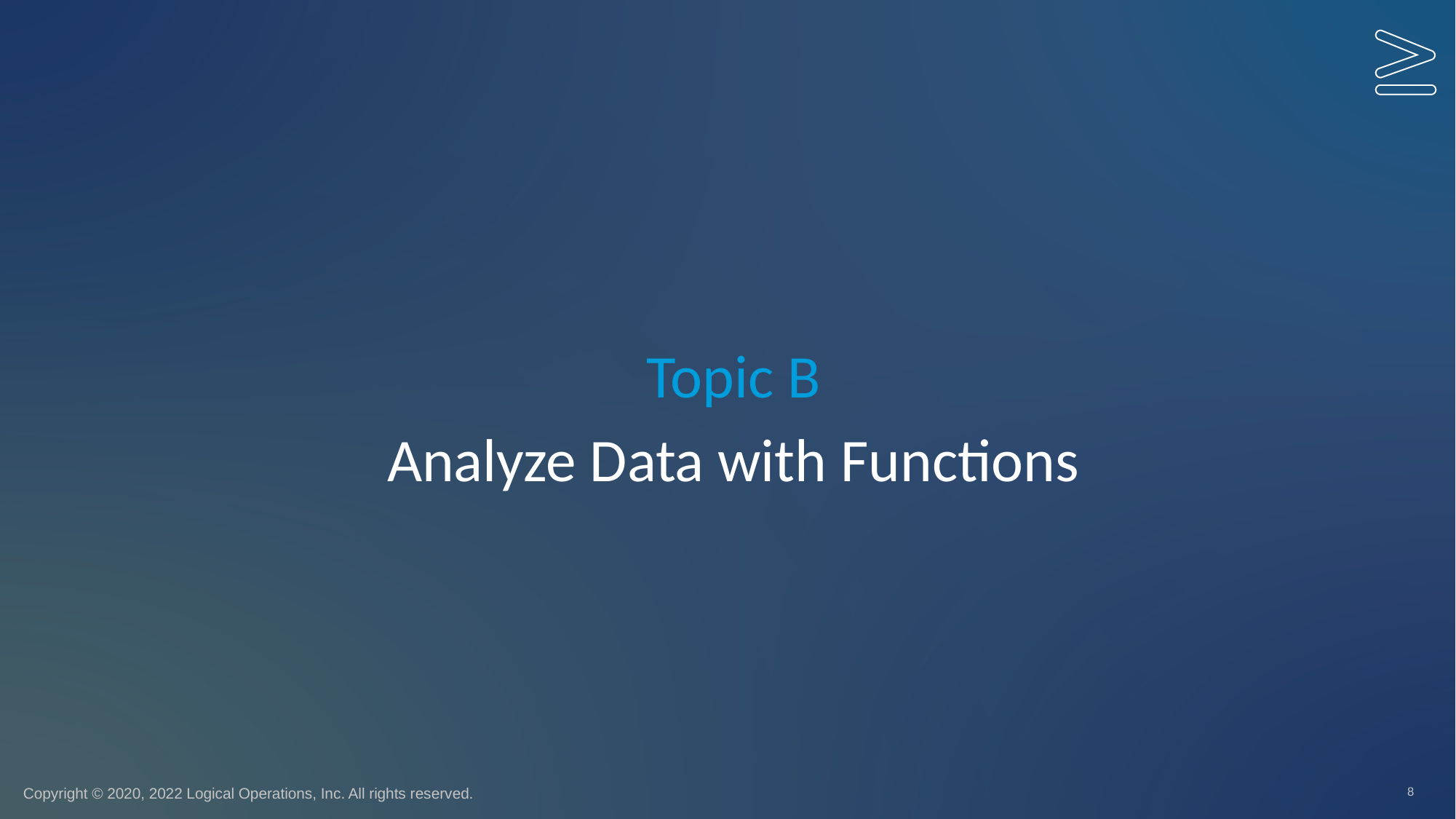

Topic B
# Analyze Data with Functions
8